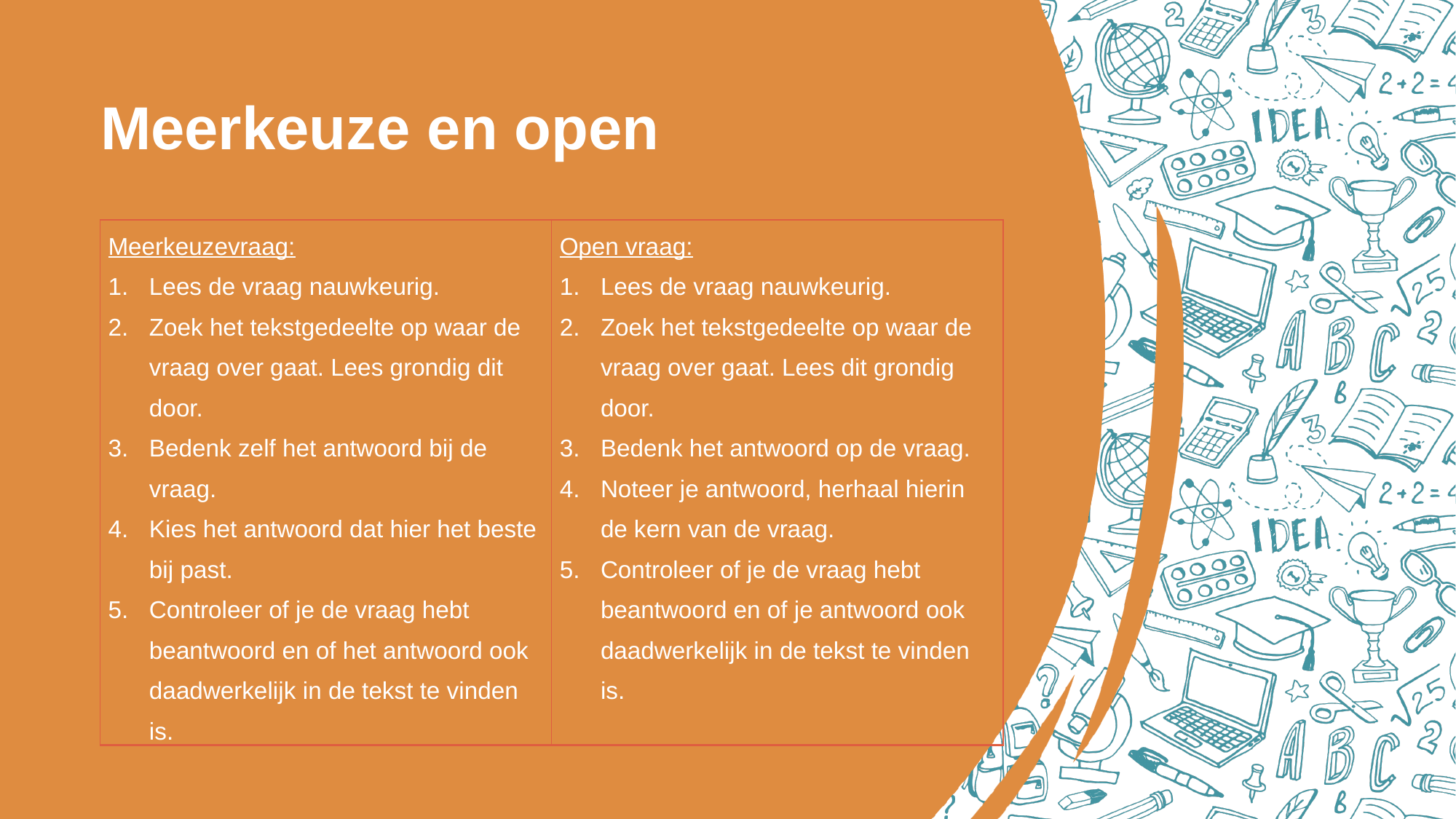

# Meerkeuze en open
| Meerkeuzevraag: Lees de vraag nauwkeurig. Zoek het tekstgedeelte op waar de vraag over gaat. Lees grondig dit door. Bedenk zelf het antwoord bij de vraag. Kies het antwoord dat hier het beste bij past. Controleer of je de vraag hebt beantwoord en of het antwoord ook daadwerkelijk in de tekst te vinden is. | Open vraag: Lees de vraag nauwkeurig. Zoek het tekstgedeelte op waar de vraag over gaat. Lees dit grondig door. Bedenk het antwoord op de vraag. Noteer je antwoord, herhaal hierin de kern van de vraag. Controleer of je de vraag hebt beantwoord en of je antwoord ook daadwerkelijk in de tekst te vinden is. |
| --- | --- |